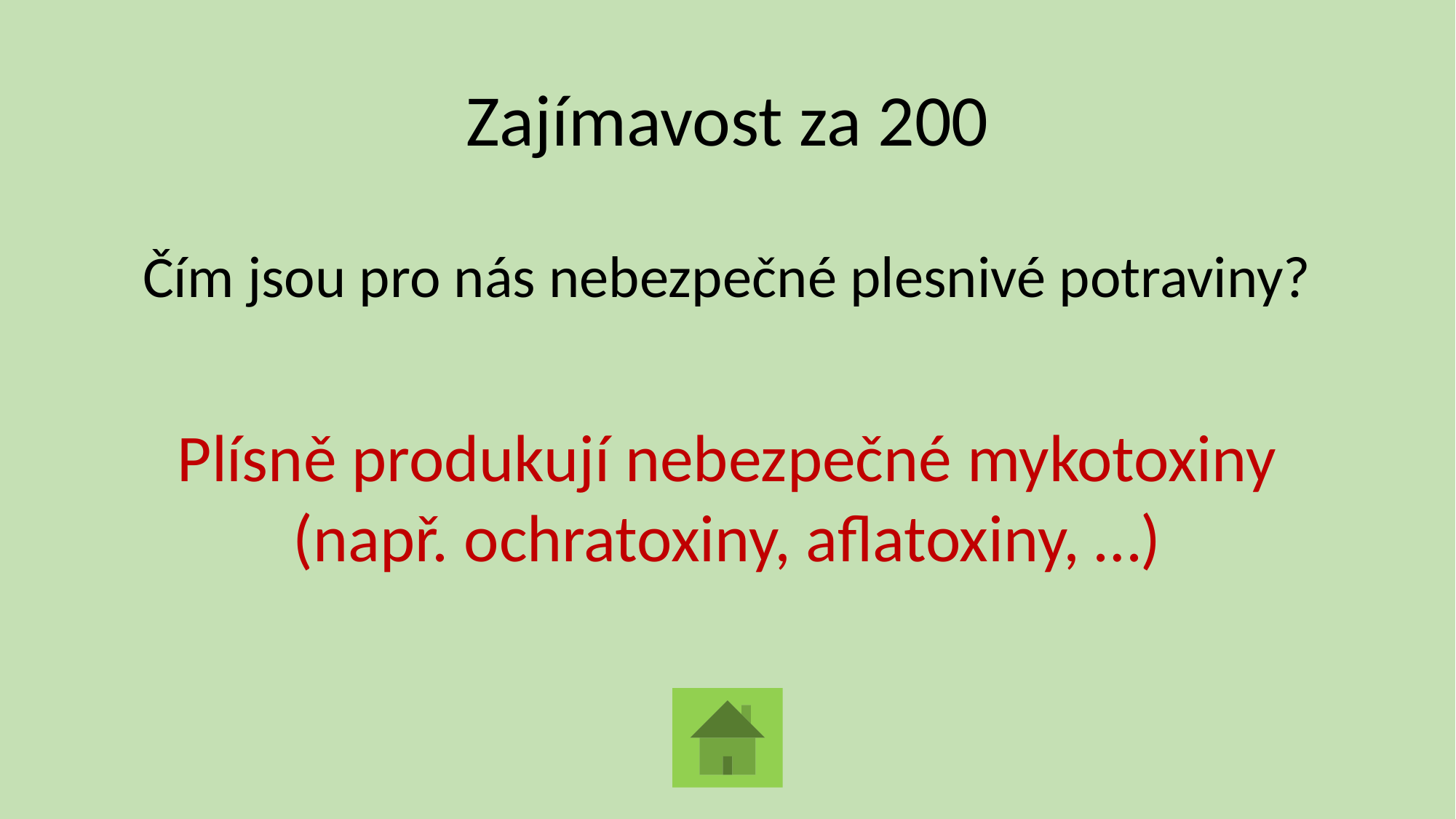

# Zajímavost za 200
Čím jsou pro nás nebezpečné plesnivé potraviny?
Plísně produkují nebezpečné mykotoxiny (např. ochratoxiny, aflatoxiny, …)